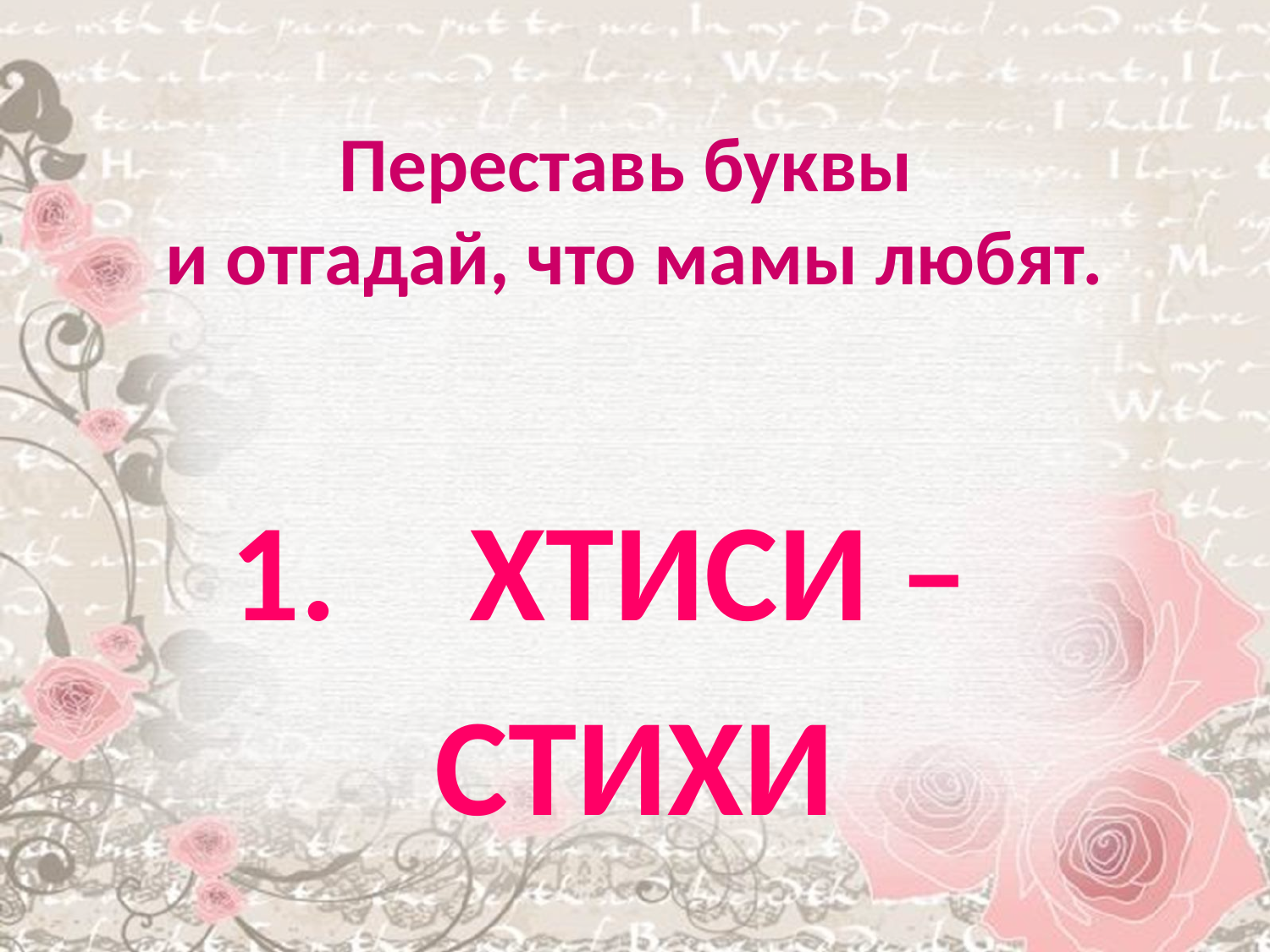

# Переставь буквы и отгадай, что мамы любят.
ХТИСИ –
СТИХИ